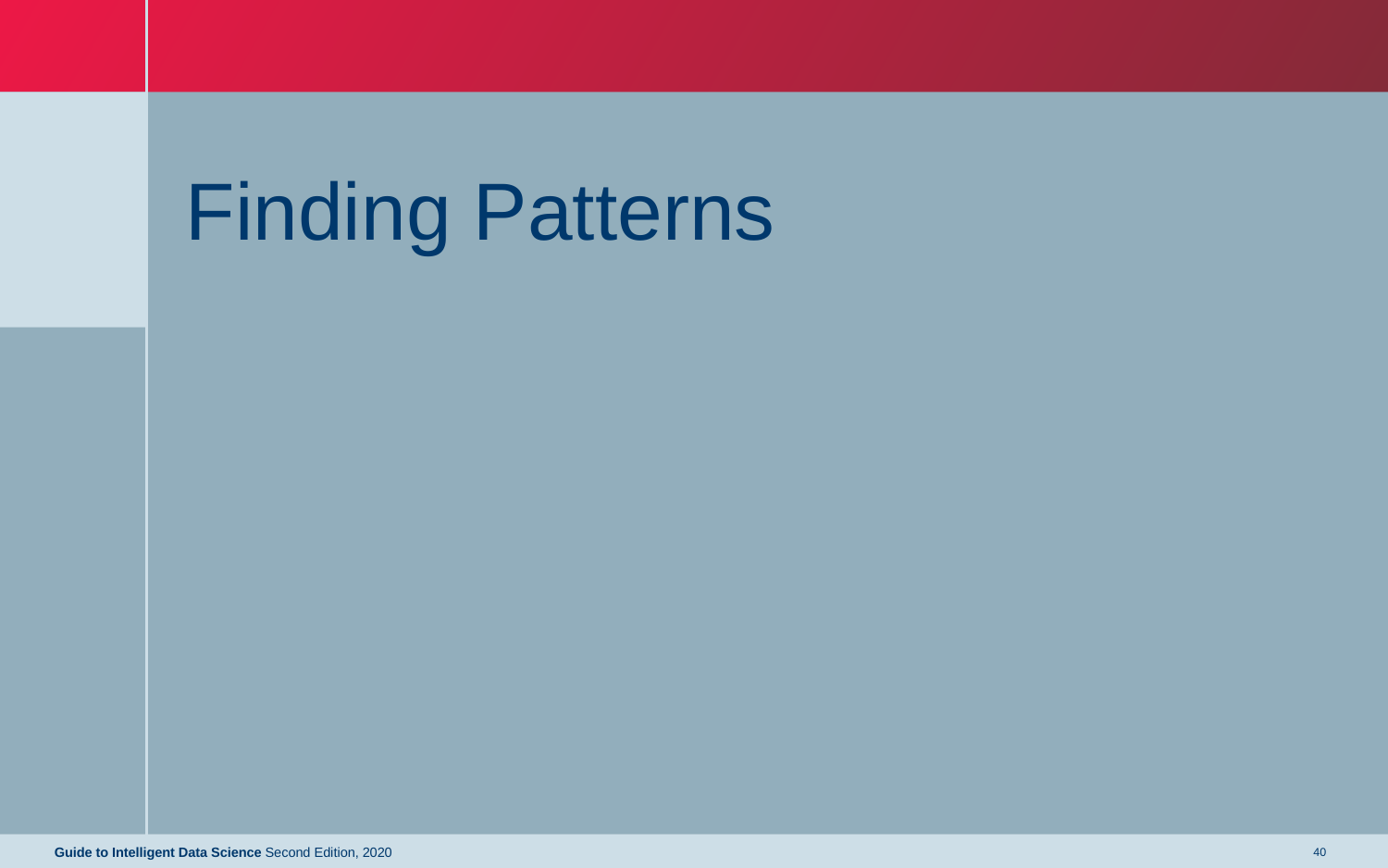

# Finding Patterns
Guide to Intelligent Data Science Second Edition, 2020
40